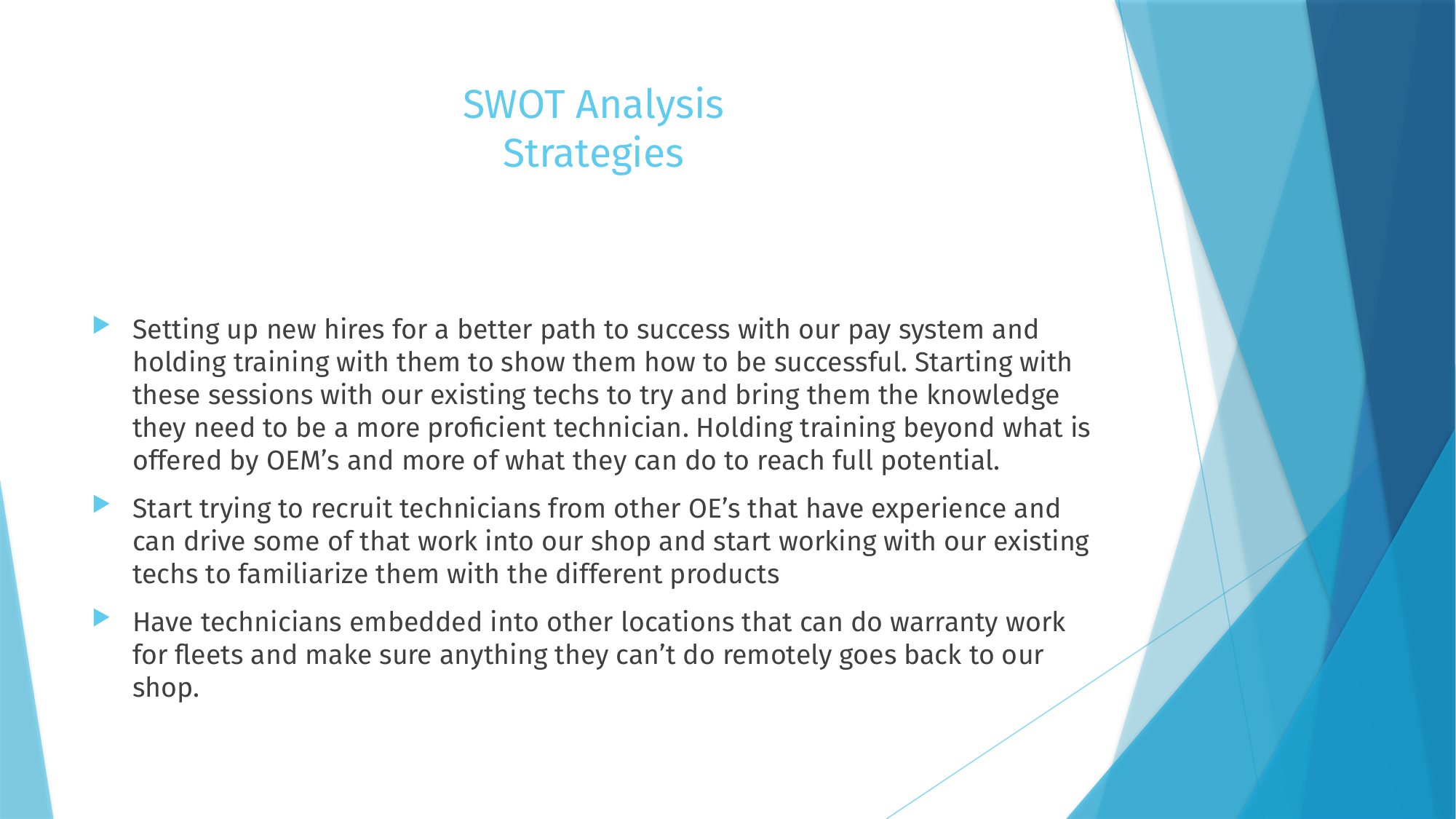

# SWOT Analysis Strategies

Setting up new hires for a better path to success with our pay system and holding training with them to show them how to be successful. Starting with these sessions with our existing techs to try and bring them the knowledge they need to be a more proficient technician. Holding training beyond what is offered by OEM’s and more of what they can do to reach full potential.
Start trying to recruit technicians from other OE’s that have experience and can drive some of that work into our shop and start working with our existing techs to familiarize them with the different products
Have technicians embedded into other locations that can do warranty work for fleets and make sure anything they can’t do remotely goes back to our shop.